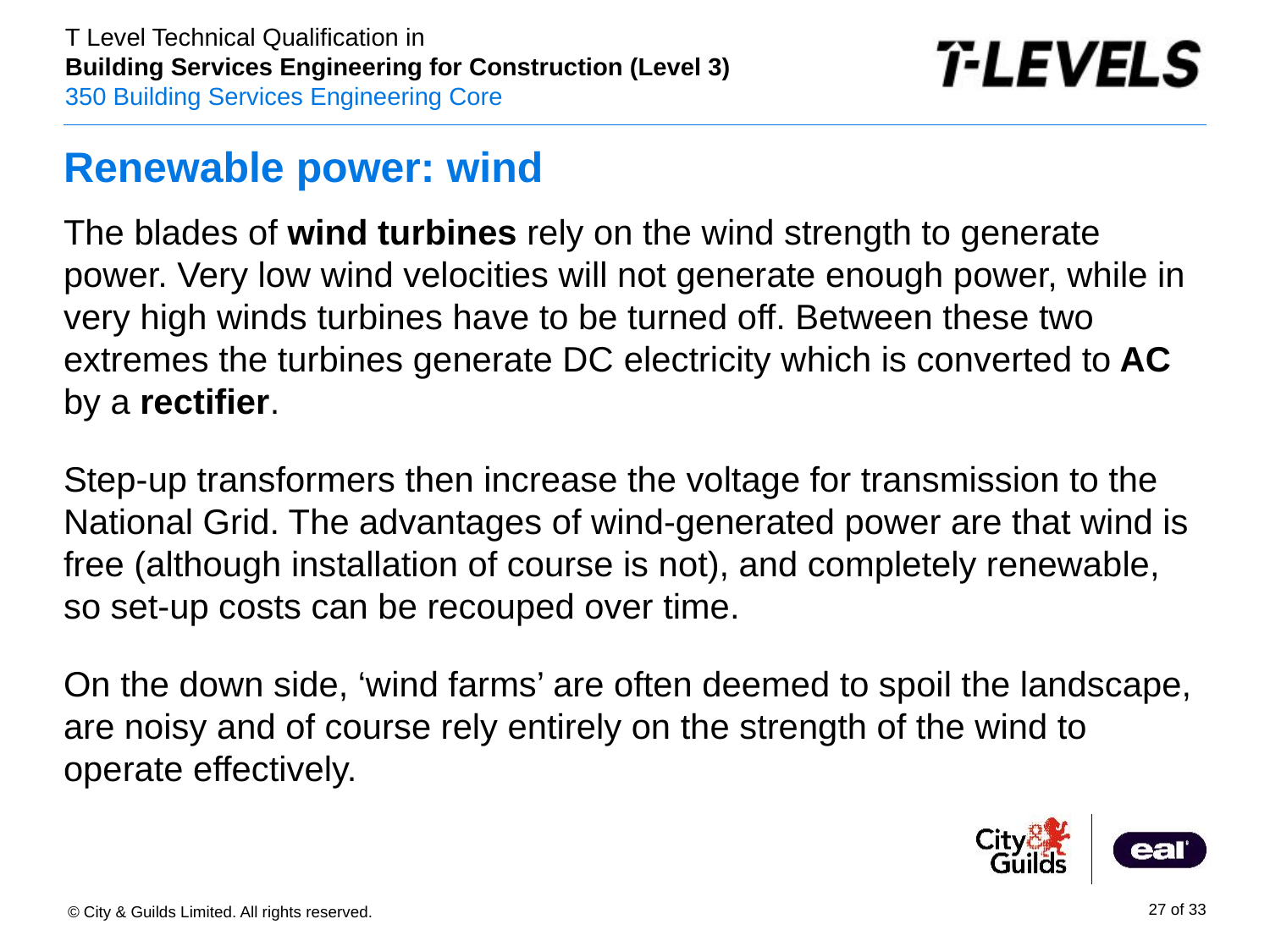

# Renewable power: wind
The blades of wind turbines rely on the wind strength to generate power. Very low wind velocities will not generate enough power, while in very high winds turbines have to be turned off. Between these two extremes the turbines generate DC electricity which is converted to AC by a rectifier.
Step-up transformers then increase the voltage for transmission to the National Grid. The advantages of wind-generated power are that wind is free (although installation of course is not), and completely renewable, so set-up costs can be recouped over time.
On the down side, ‘wind farms’ are often deemed to spoil the landscape, are noisy and of course rely entirely on the strength of the wind to operate effectively.